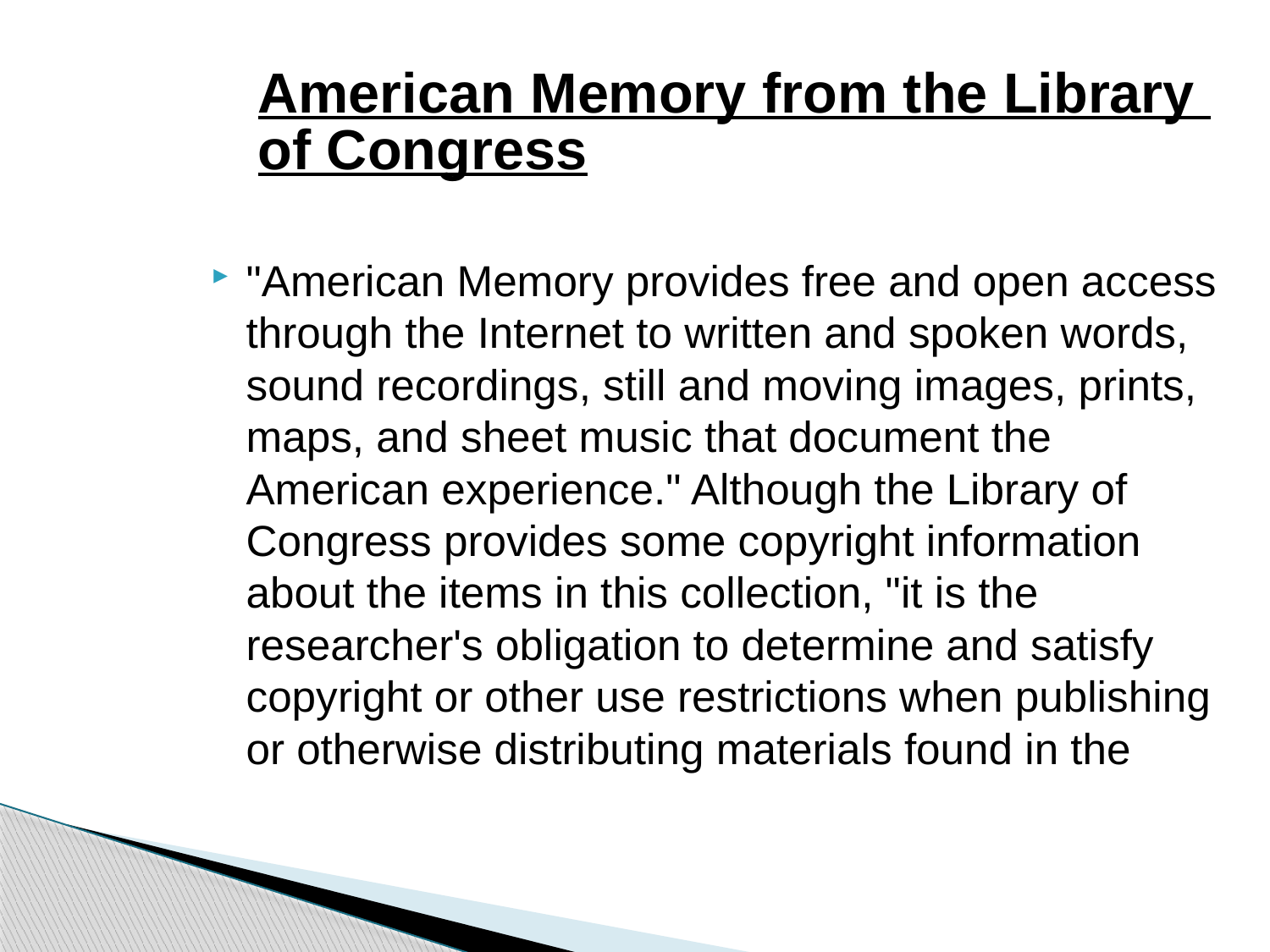

American Memory from the Library of Congress
"American Memory provides free and open access through the Internet to written and spoken words, sound recordings, still and moving images, prints, maps, and sheet music that document the American experience." Although the Library of Congress provides some copyright information about the items in this collection, "it is the researcher's obligation to determine and satisfy copyright or other use restrictions when publishing or otherwise distributing materials found in the